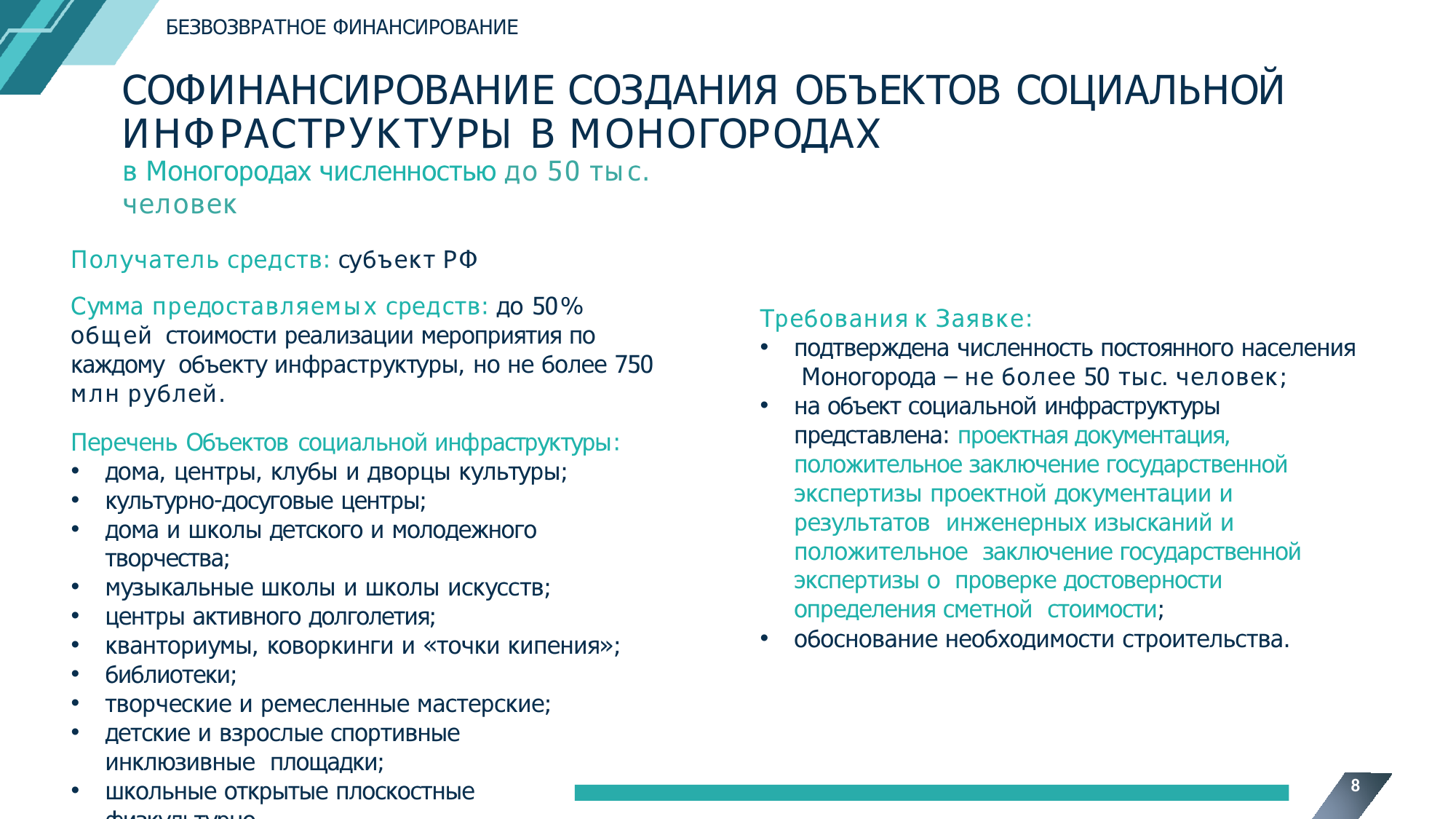

БЕЗВОЗВРАТНОЕ ФИНАНСИРОВАНИЕ
# СОФИНАНСИРОВАНИЕ СОЗДАНИЯ ОБЪЕКТОВ СОЦИАЛЬНОЙ  ИНФРАСТРУКТУРЫ В МОНОГОРОДАХ
в Моногородах численностью до 50 тыс. человек
Получатель средств: субъект РФ
Сумма предоставляемых средств: до 50% общей  стоимости реализации мероприятия по каждому  объекту инфраструктуры, но не более 750 млн рублей.
Перечень Объектов социальной инфраструктуры:
дома, центры, клубы и дворцы культуры;
культурно-досуговые центры;
дома и школы детского и молодежного творчества;
музыкальные школы и школы искусств;
центры активного долголетия;
кванториумы, коворкинги и «точки кипения»;
библиотеки;
творческие и ремесленные мастерские;
детские и взрослые спортивные инклюзивные  площадки;
школьные открытые плоскостные физкультурно-
спортивные сооружения.
Требования к Заявке:
подтверждена численность постоянного населения  Моногорода – не более 50 тыс. человек;
на объект социальной инфраструктуры  представлена: проектная документация,  положительное заключение государственной  экспертизы проектной документации и результатов  инженерных изысканий и положительное  заключение государственной экспертизы о  проверке достоверности определения сметной  стоимости;
обоснование необходимости строительства.
8